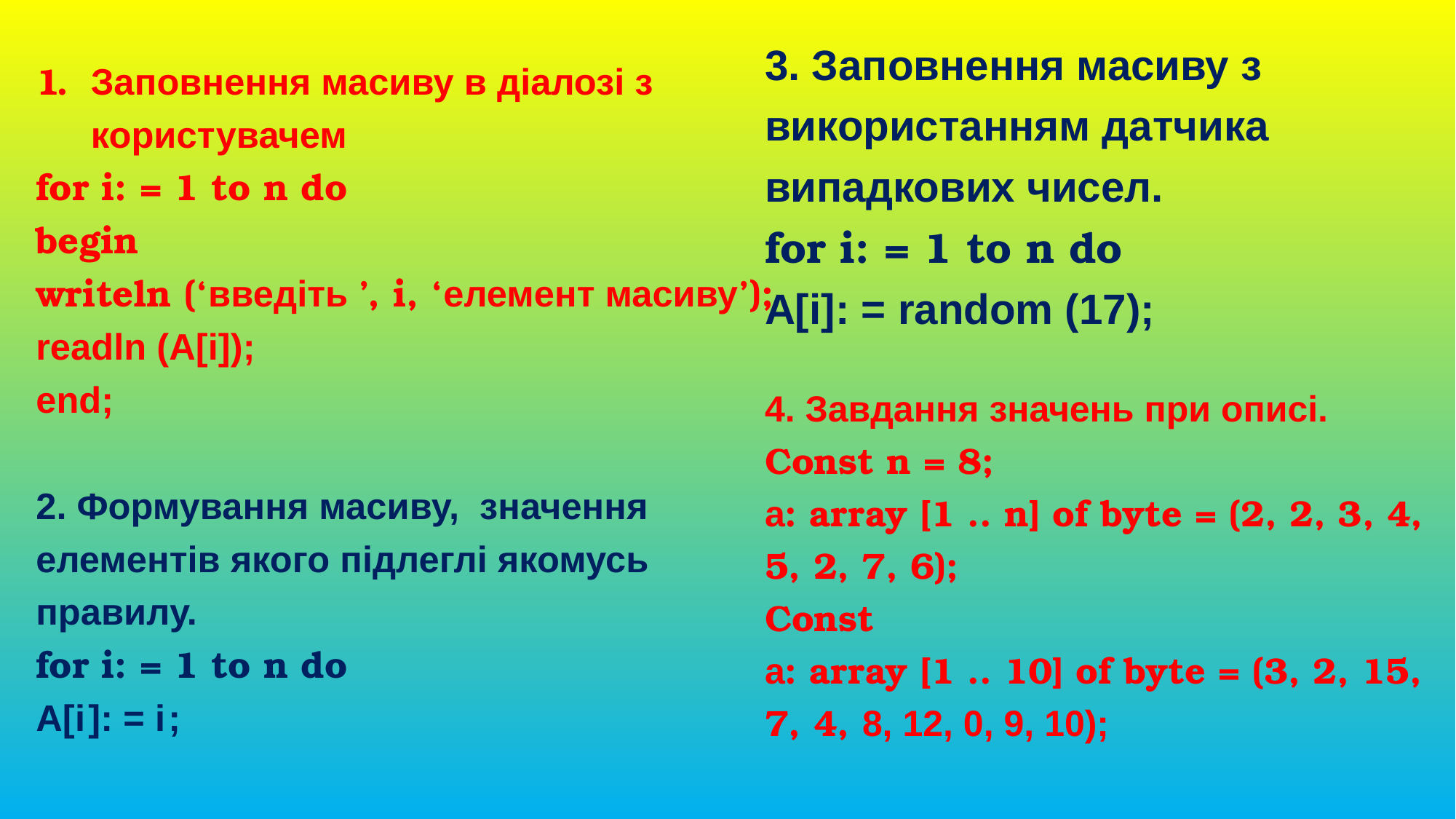

3. Заповнення масиву з використанням датчика випадкових чисел.
for i: = 1 to n do
А[i]: = random (17);

4. Завдання значень при описі.
Const n = 8;
а: array [1 .. n] of byte = (2, 2, 3, 4, 5, 2, 7, 6);
Const
а: array [1 .. 10] of byte = (3, 2, 15, 7, 4, 8, 12, 0, 9, 10);
Заповнення масиву в діалозі з користувачем
for i: = 1 to n do
begin
writeln (‘введіть ’, i, ‘елемент масиву’);
readln (А[i]);
end;

2. Формування масиву,  значення елементів якого підлеглі якомусь правилу.
for i: = 1 to n do
А[i]: = i;

#